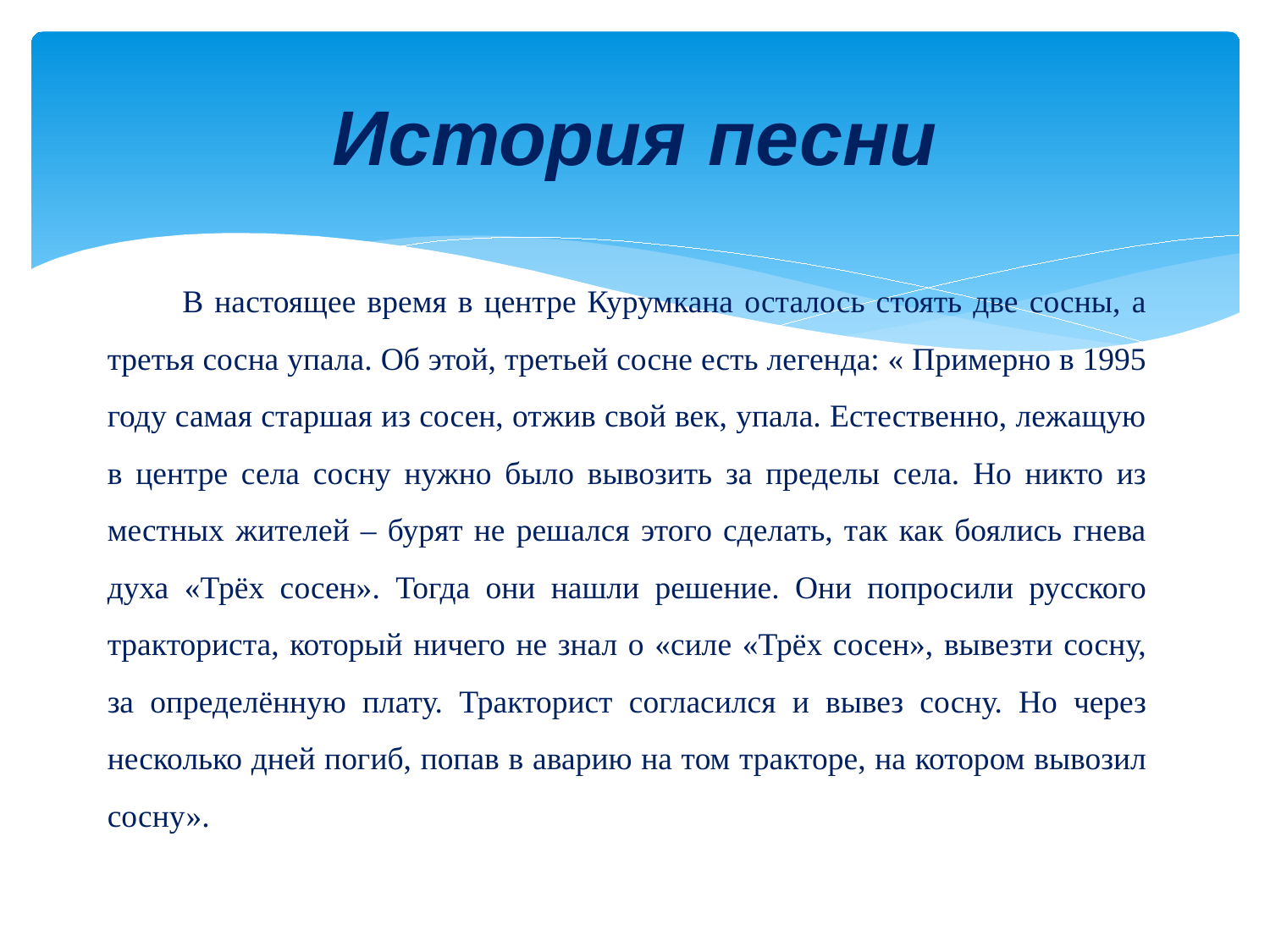

# История песни
В настоящее время в центре Курумкана осталось стоять две сосны, а третья сосна упала. Об этой, третьей сосне есть легенда: « Примерно в 1995 году самая старшая из сосен, отжив свой век, упала. Естественно, лежащую в центре села сосну нужно было вывозить за пределы села. Но никто из местных жителей – бурят не решался этого сделать, так как боялись гнева духа «Трёх сосен». Тогда они нашли решение. Они попросили русского тракториста, который ничего не знал о «силе «Трёх сосен», вывезти сосну, за определённую плату. Тракторист согласился и вывез сосну. Но через несколько дней погиб, попав в аварию на том тракторе, на котором вывозил сосну».